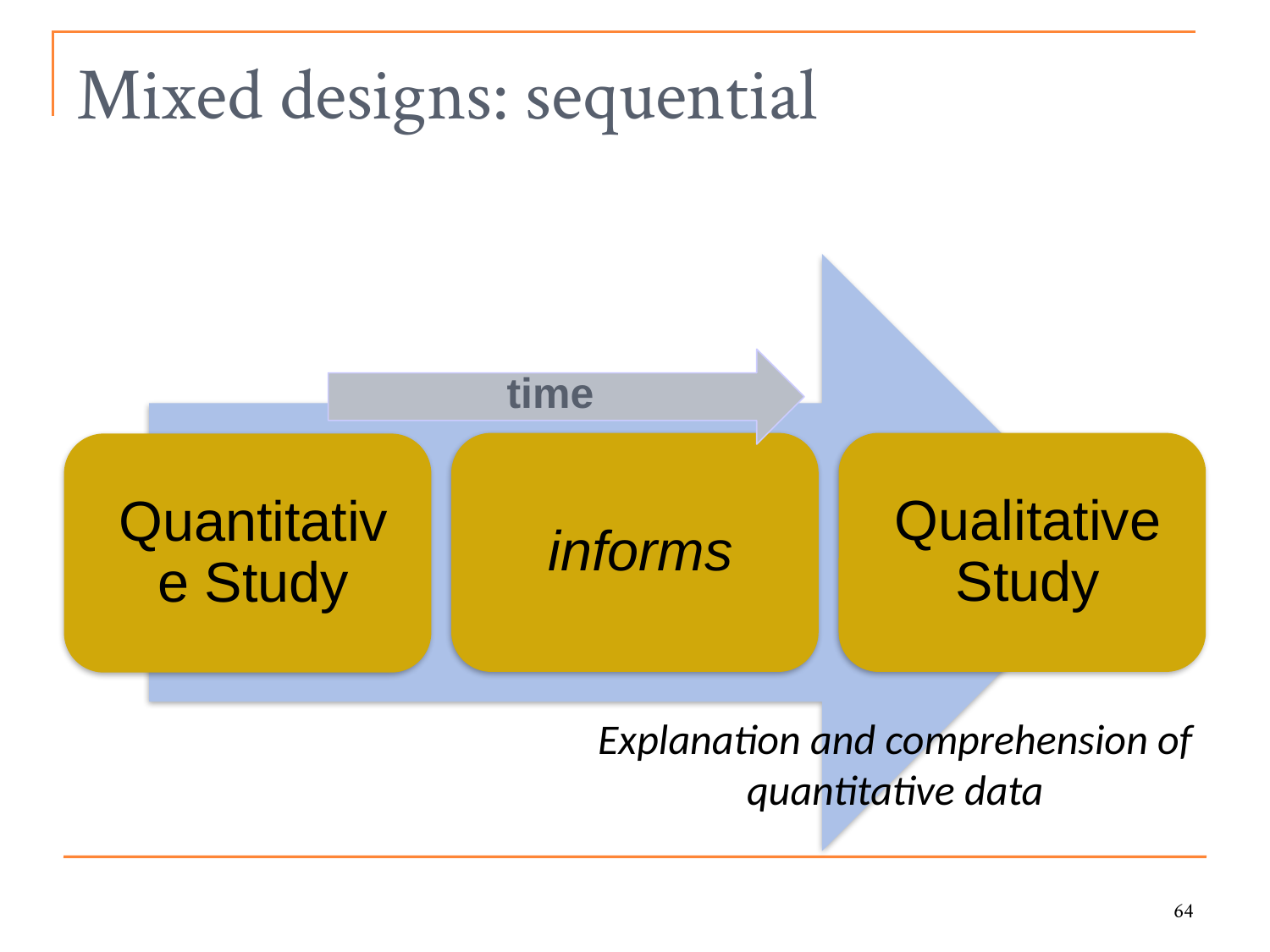

# Mixed designs: sequential
Quantitative Study
informs
Qualitative Study

time
Explanation and comprehension of quantitative data
64